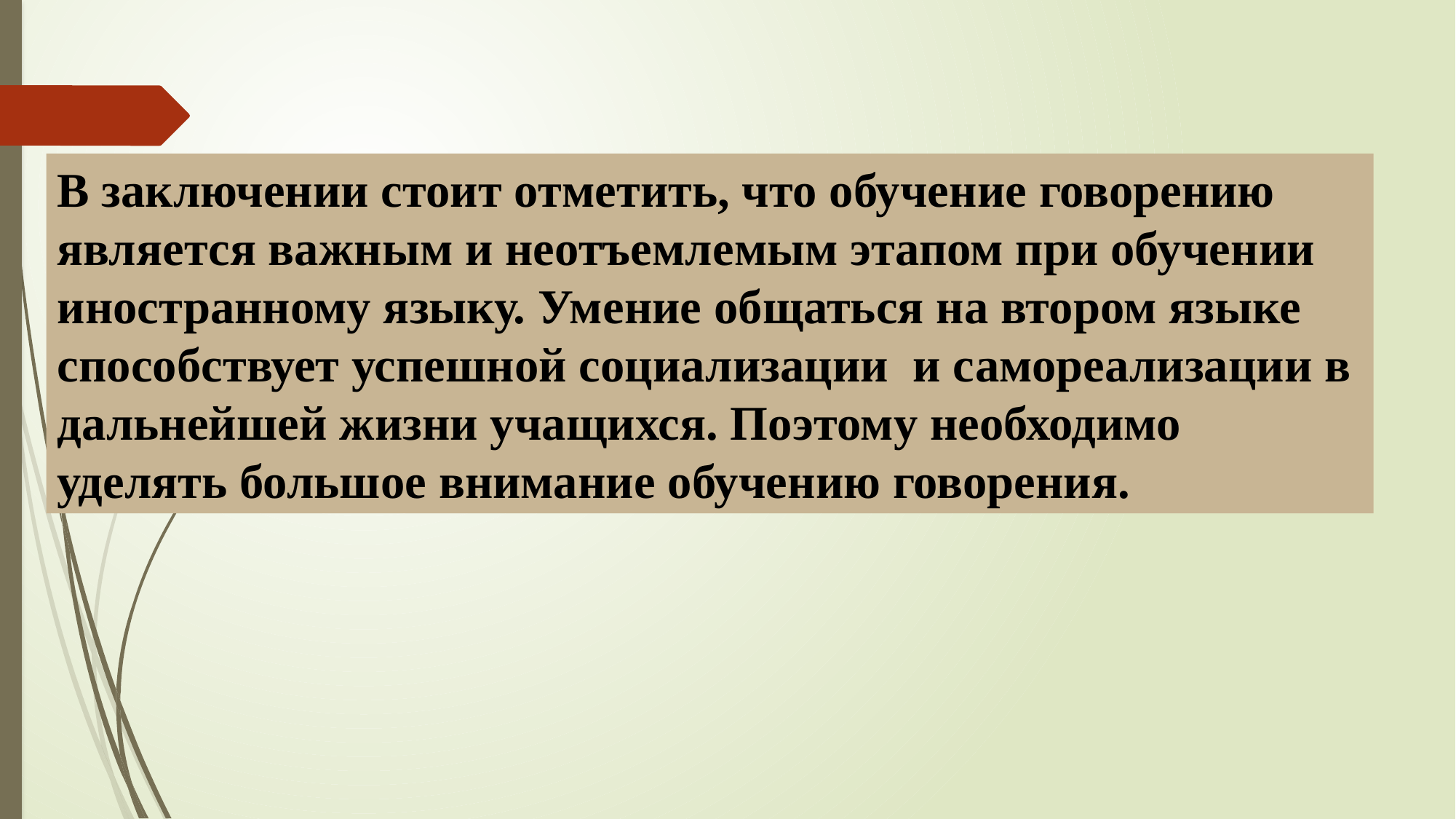

В заключении стоит отметить, что обучение говорению является важным и неотъемлемым этапом при обучении иностранному языку. Умение общаться на втором языке способствует успешной социализации  и самореализации в дальнейшей жизни учащихся. Поэтому необходимо уделять большое внимание обучению говорения.
#